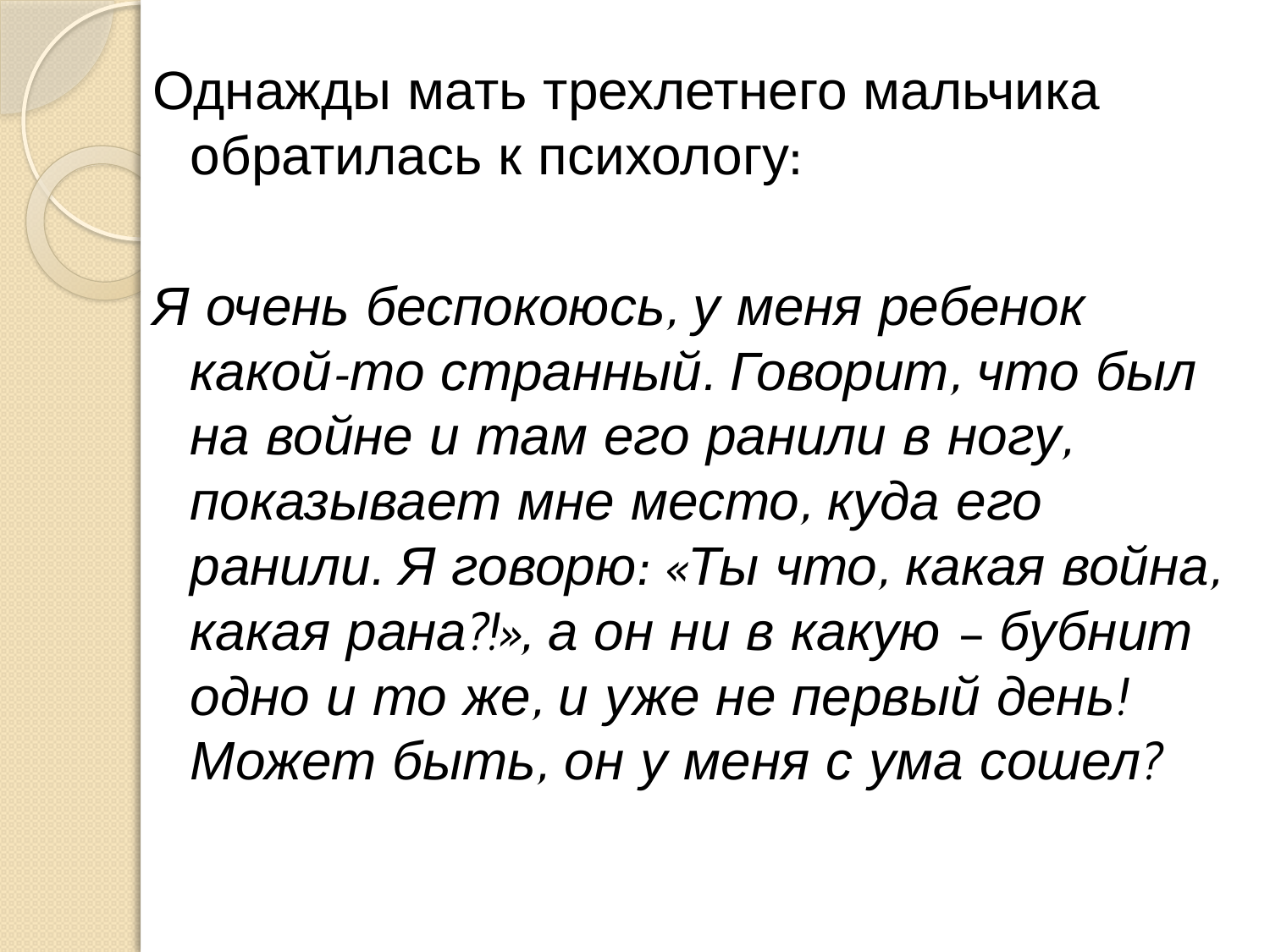

Однажды мать трехлетнего мальчика обратилась к психологу:

Я очень беспокоюсь, у меня ребенок какой-то странный. Говорит, что был на войне и там его ранили в ногу, показывает мне место, куда его ранили. Я говорю: «Ты что, какая война, какая рана?!», а он ни в какую – бубнит одно и то же, и уже не первый день! Может быть, он у меня с ума сошел?